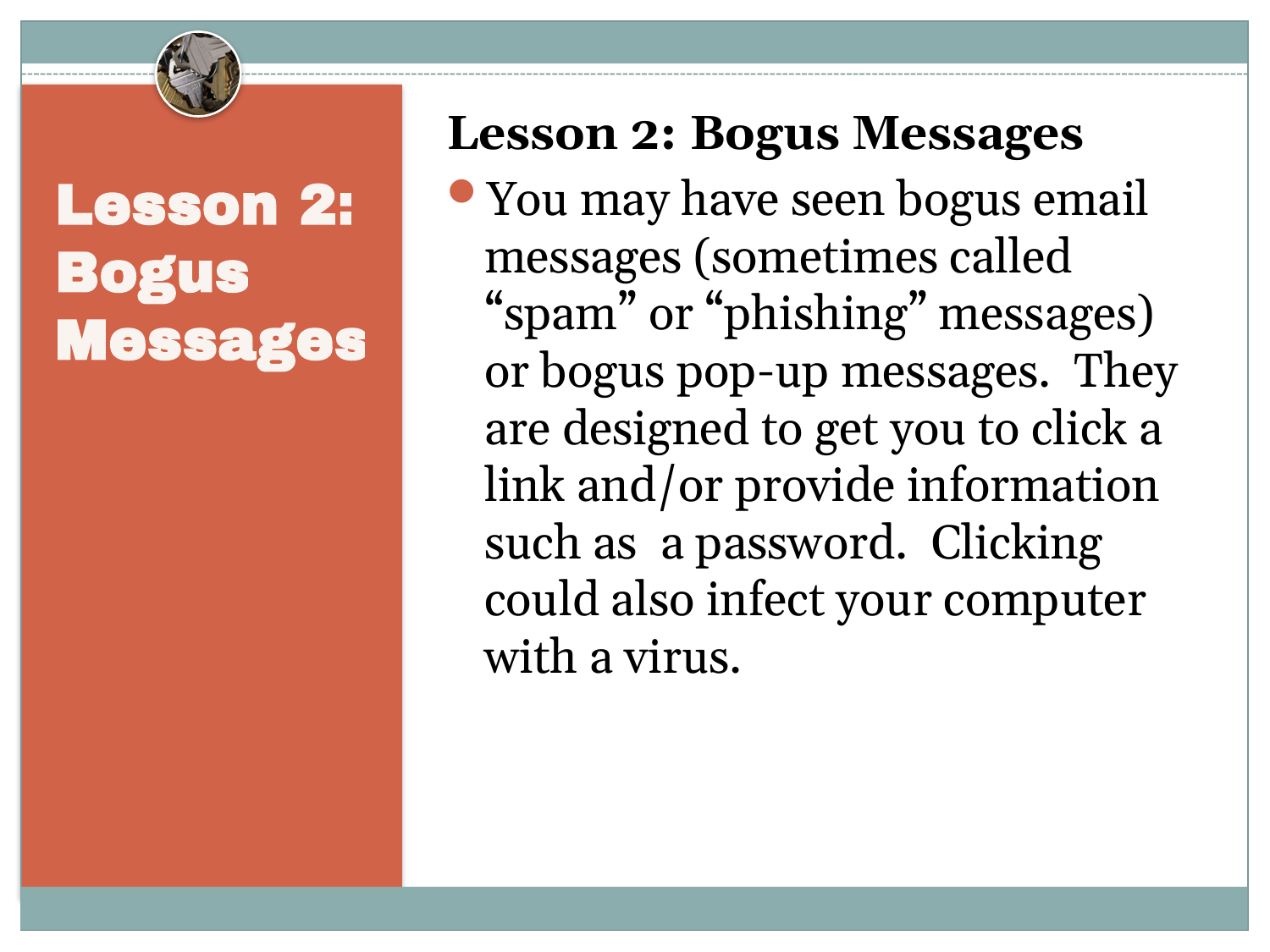

Lesson 2: Bogus Messages
You may have seen bogus email messages (sometimes called “spam” or “phishing” messages) or bogus pop-up messages.  They are designed to get you to click a link and/or provide information such as  a password.  Clicking could also infect your computer with a virus.
# Lesson 2: Bogus Messages